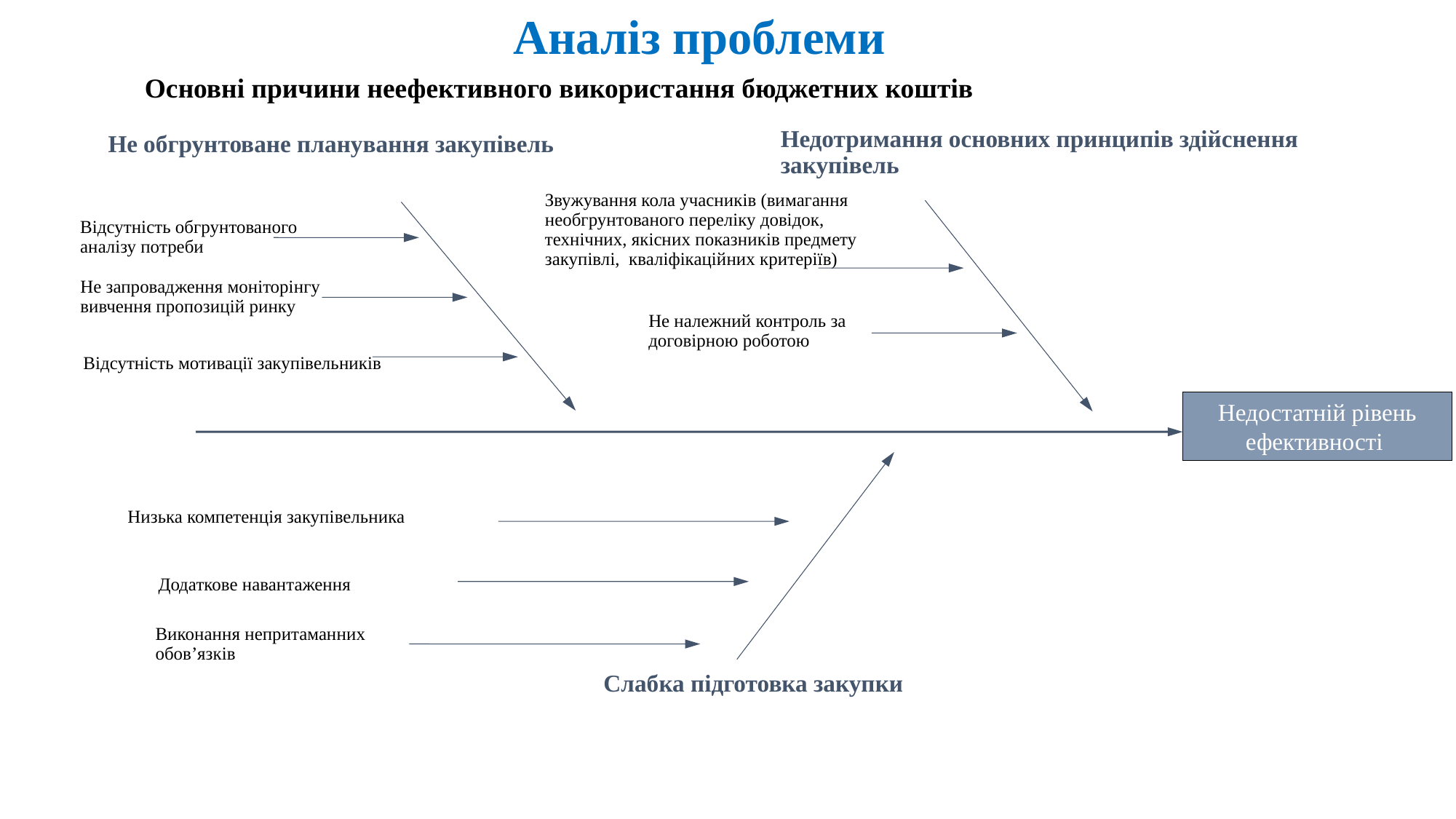

Аналіз проблеми
Основні причини неефективного використання бюджетних коштів
Недотримання основних принципів здійснення закупівель
Не обгрунтоване планування закупівель
Звужування кола учасників (вимагання необгрунтованого переліку довідок, технічних, якісних показників предмету закупівлі,  кваліфікаційних критеріїв)

Відсутність обгрунтованого аналізу потреби

Не запровадження моніторінгу вивчення пропозицій ринку

Не належний контроль за договірною роботою

Відсутність мотивації закупівельників

Недостатній рівень ефективності

Низька компетенція закупівельника

Додаткове навантаження

Виконання непритаманних обов’язків

Слабка підготовка закупки